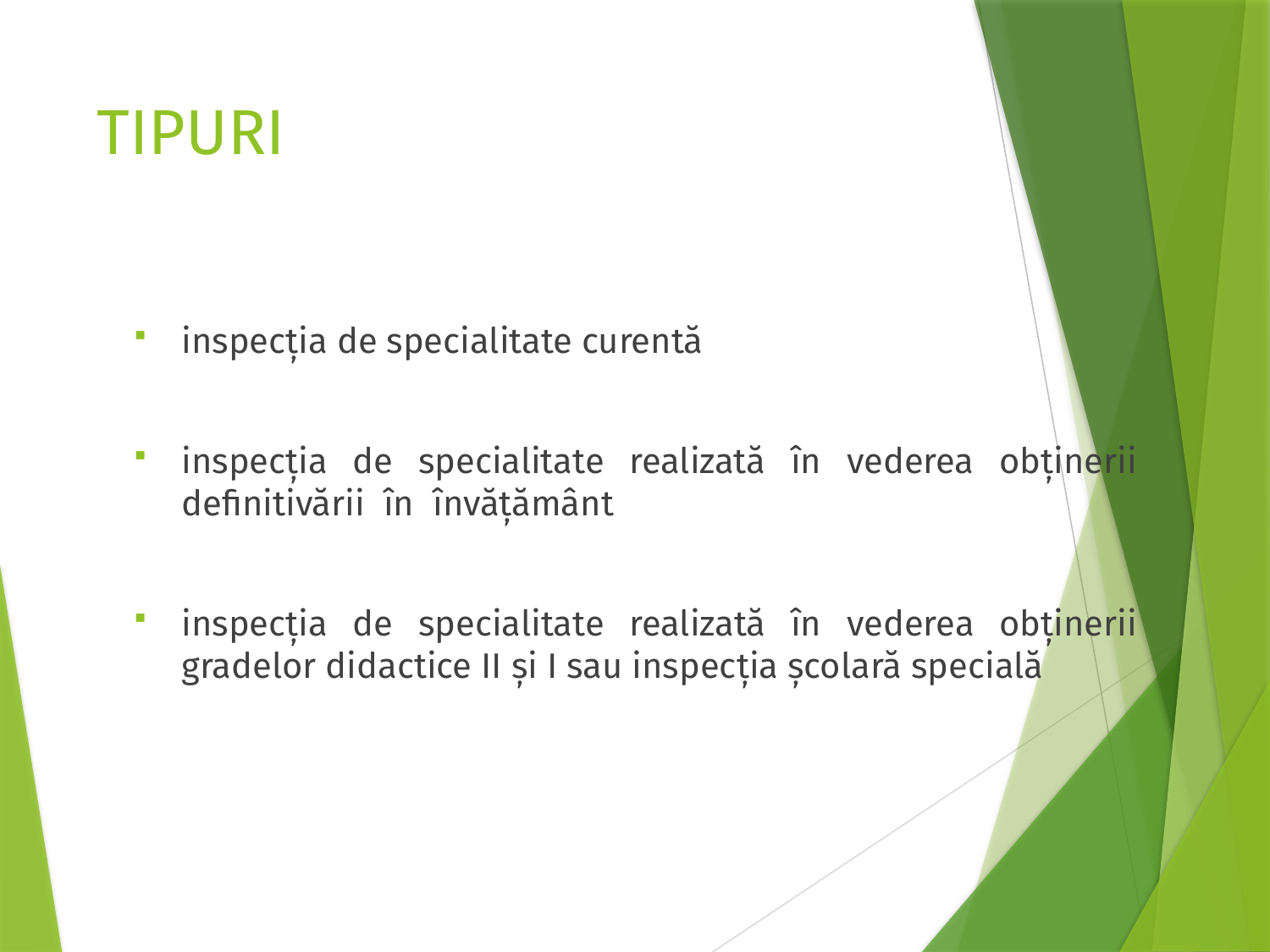

# TIPURI

inspecția de specialitate curentă

inspecția de specialitate realizată în vederea obținerii definitivării  în  învățământ

inspecția de specialitate realizată în vederea obținerii gradelor didactice II și I sau inspecția școlară specială